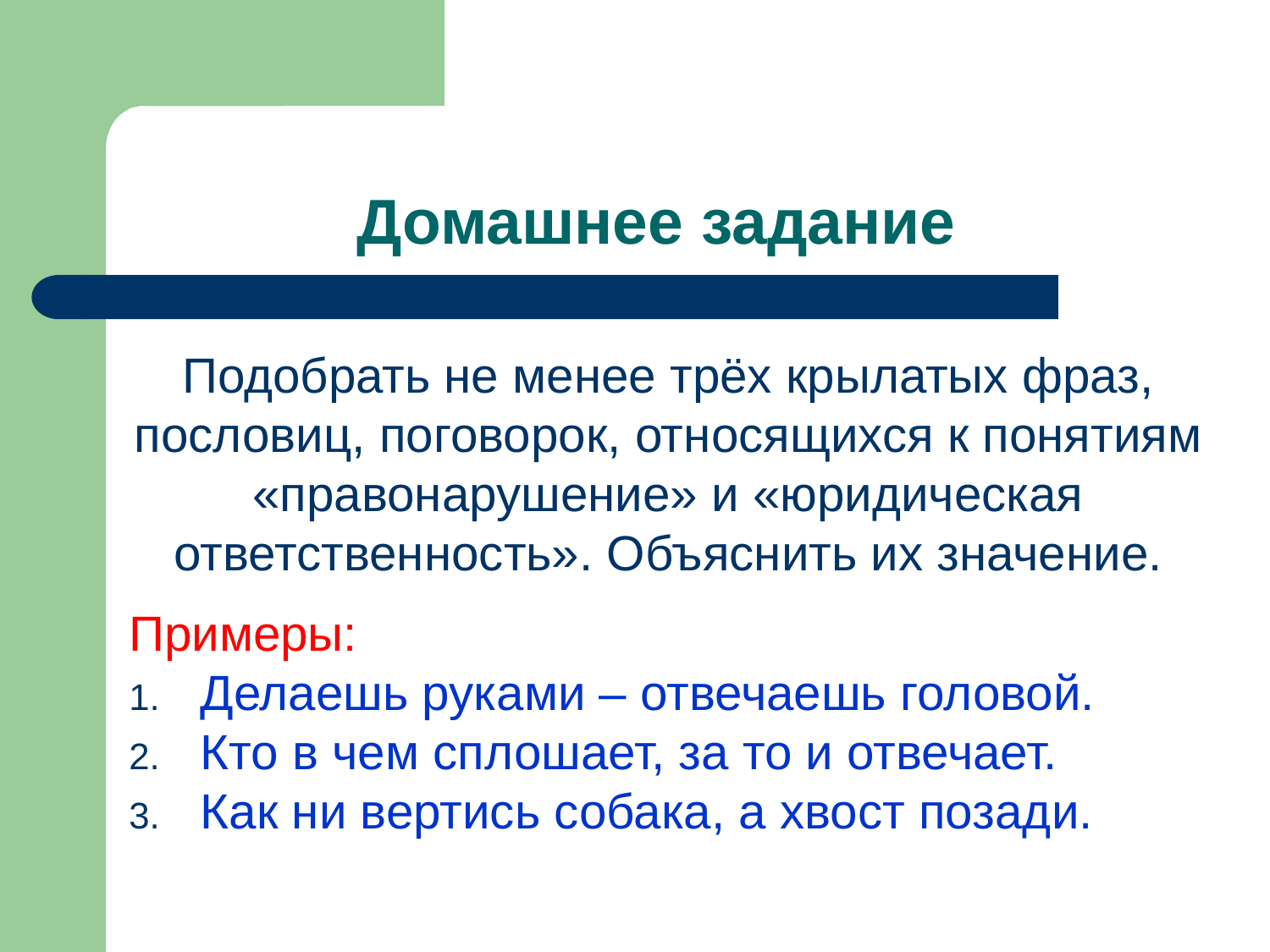

# Домашнее задание
Подобрать не менее трёх крылатых фраз, пословиц, поговорок, относящихся к понятиям «правонарушение» и «юридическая ответственность». Объяснить их значение.
Примеры:
Делаешь руками – отвечаешь головой.
Кто в чем сплошает, за то и отвечает.
Как ни вертись собака, а хвост позади.